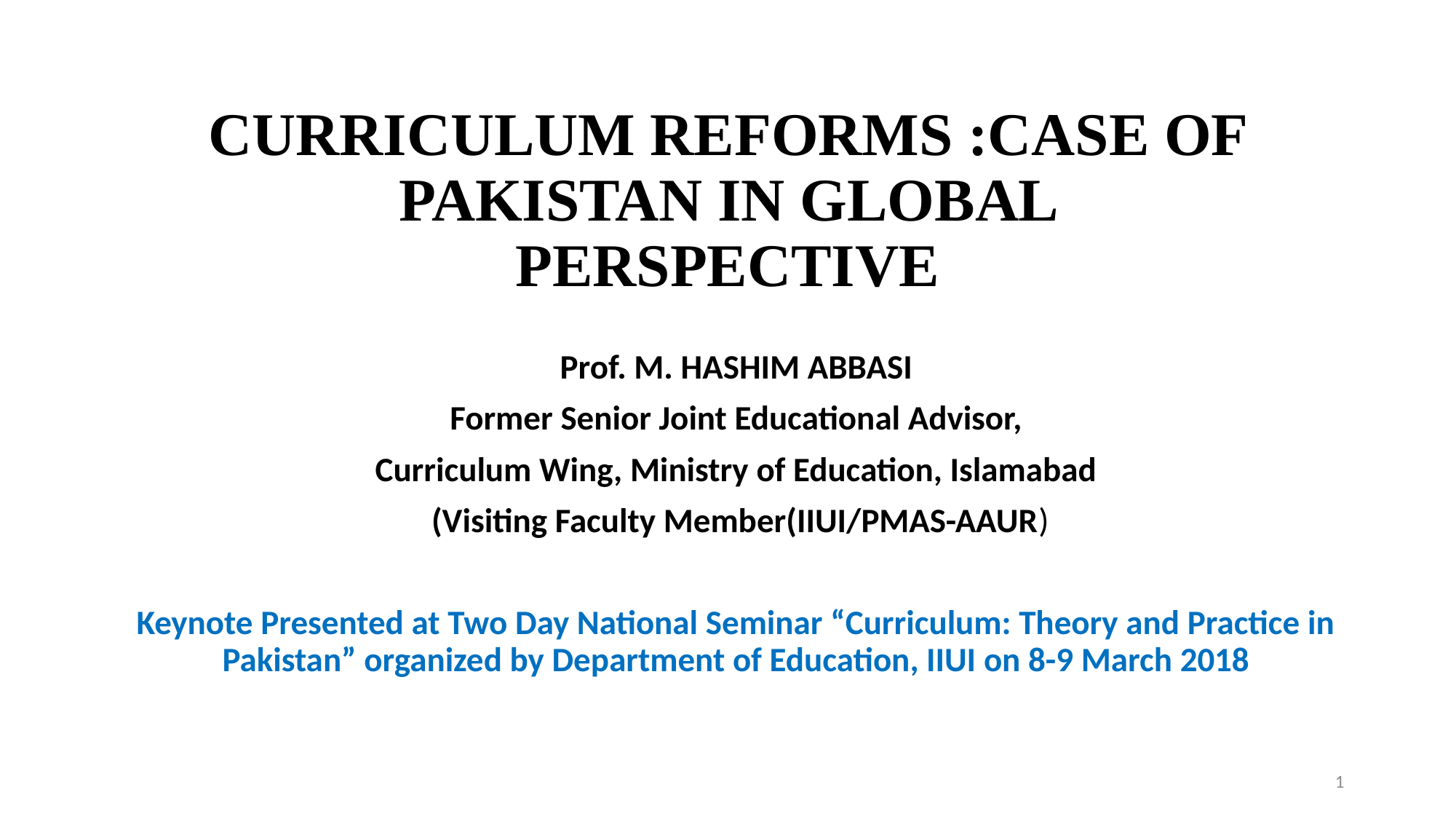

# CURRICULUM REFORMS :CASE OF PAKISTAN IN GLOBAL PERSPECTIVE
Prof. M. HASHIM ABBASI
Former Senior Joint Educational Advisor,
Curriculum Wing, Ministry of Education, Islamabad
 (Visiting Faculty Member(IIUI/PMAS-AAUR)

Keynote Presented at Two Day National Seminar “Curriculum: Theory and Practice in Pakistan” organized by Department of Education, IIUI on 8-9 March 2018
1